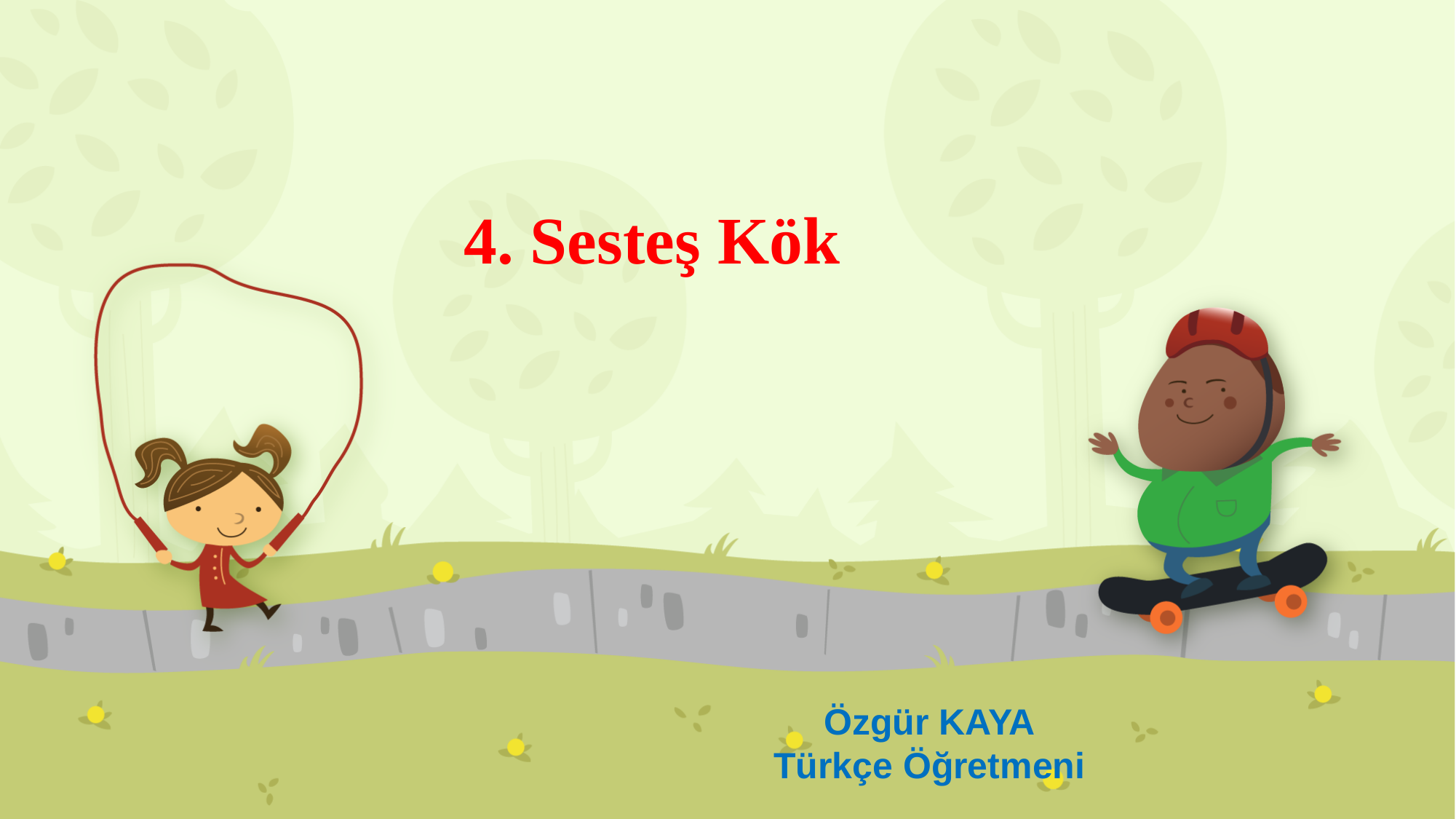

# 4. Sesteş Kök
Özgür KAYA
Türkçe Öğretmeni